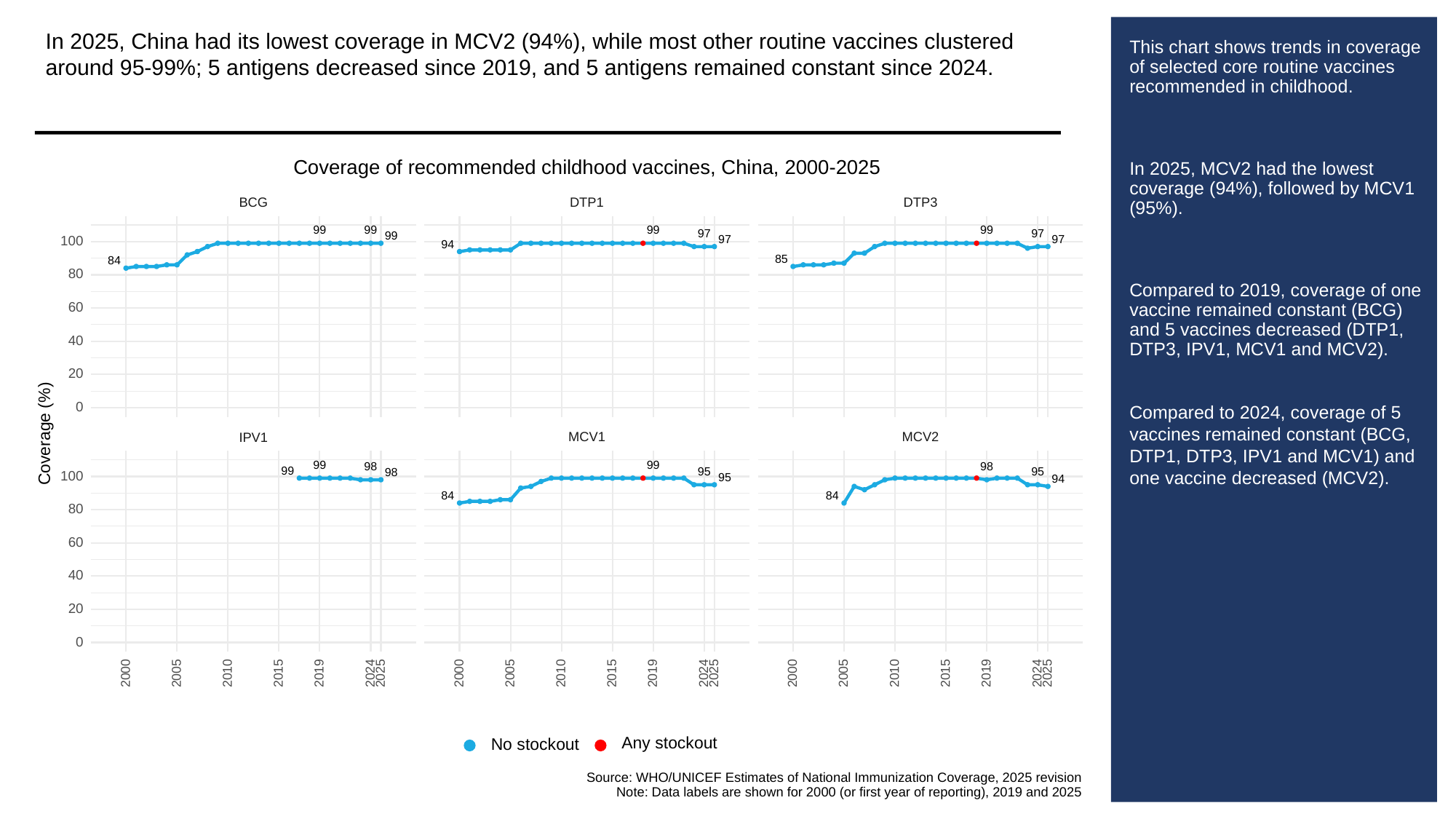

In 2025, China had its lowest coverage in MCV2 (94%), while most other routine vaccines clustered around 95-99%; 5 antigens decreased since 2019, and 5 antigens remained constant since 2024.
# This chart shows trends in coverage of selected core routine vaccines recommended in childhood.

In 2025, MCV2 had the lowest coverage (94%), followed by MCV1 (95%).

Compared to 2019, coverage of one vaccine remained constant (BCG) and 5 vaccines decreased (DTP1, DTP3, IPV1, MCV1 and MCV2).

Compared to 2024, coverage of 5 vaccines remained constant (BCG, DTP1, DTP3, IPV1 and MCV1) and one vaccine decreased (MCV2).

Coverage of recommended childhood vaccines, China, 2000-2025
BCG
DTP3
DTP1

99
99
99
99
97
97
99
97
97
100
94

85
84

80

60

40

20

0

Coverage (%)
MCV1
MCV2
IPV1

99
99
98
98
99
95
95
98
100
95
94

84
84

80

60

40

20

0

2000
2005
2010
2015
2019
2024
2025
2000
2005
2010
2015
2019
2024
2025
2000
2005
2010
2015
2019
2024
2025
Any stockout
No stockout

Source: WHO/UNICEF Estimates of National Immunization Coverage, 2025 revision
Note: Data labels are shown for 2000 (or first year of reporting), 2019 and 2025